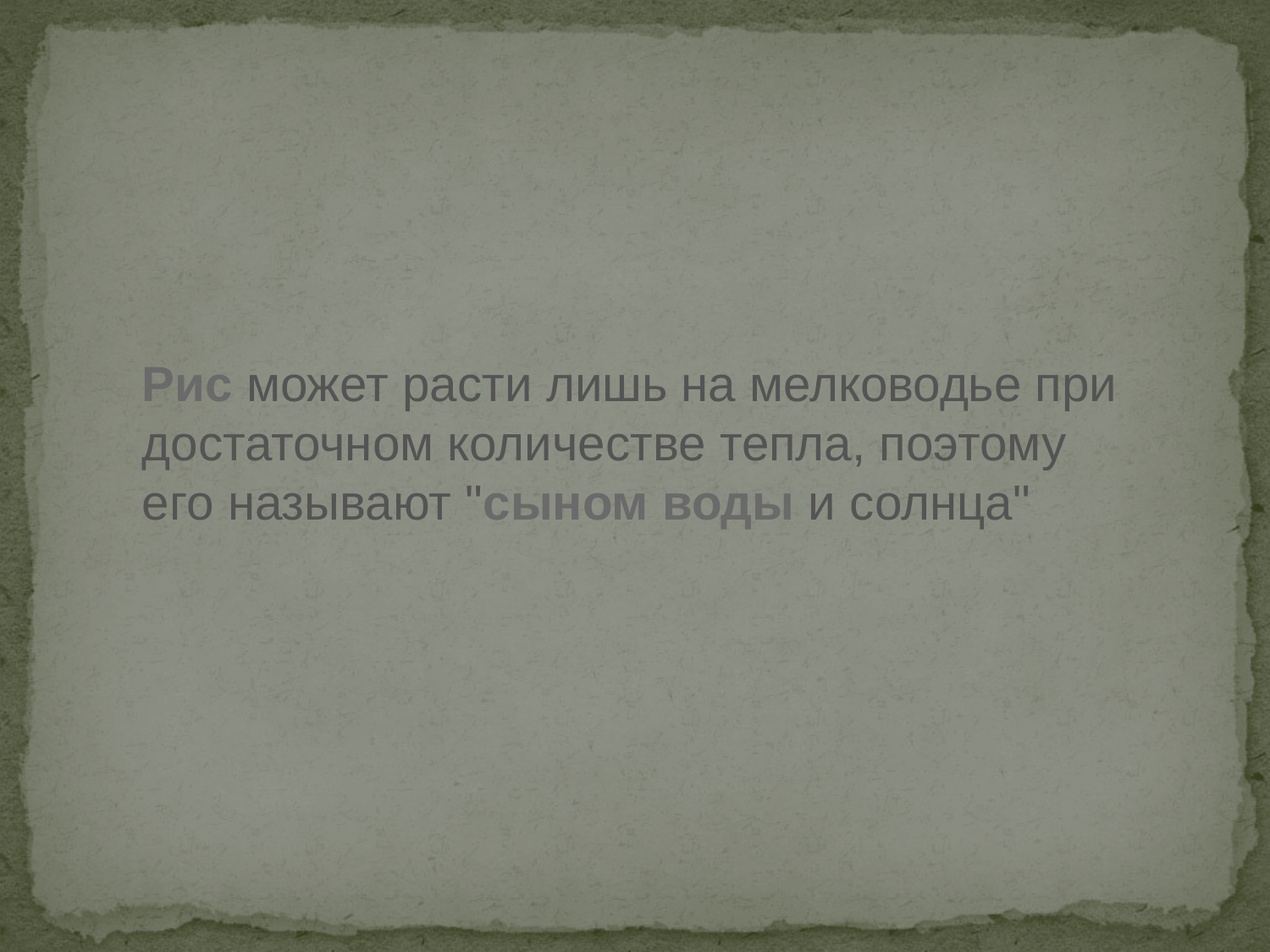

Рис может расти лишь на мелководье при достаточном количестве тепла, поэтому его называют "сыном воды и солнца"